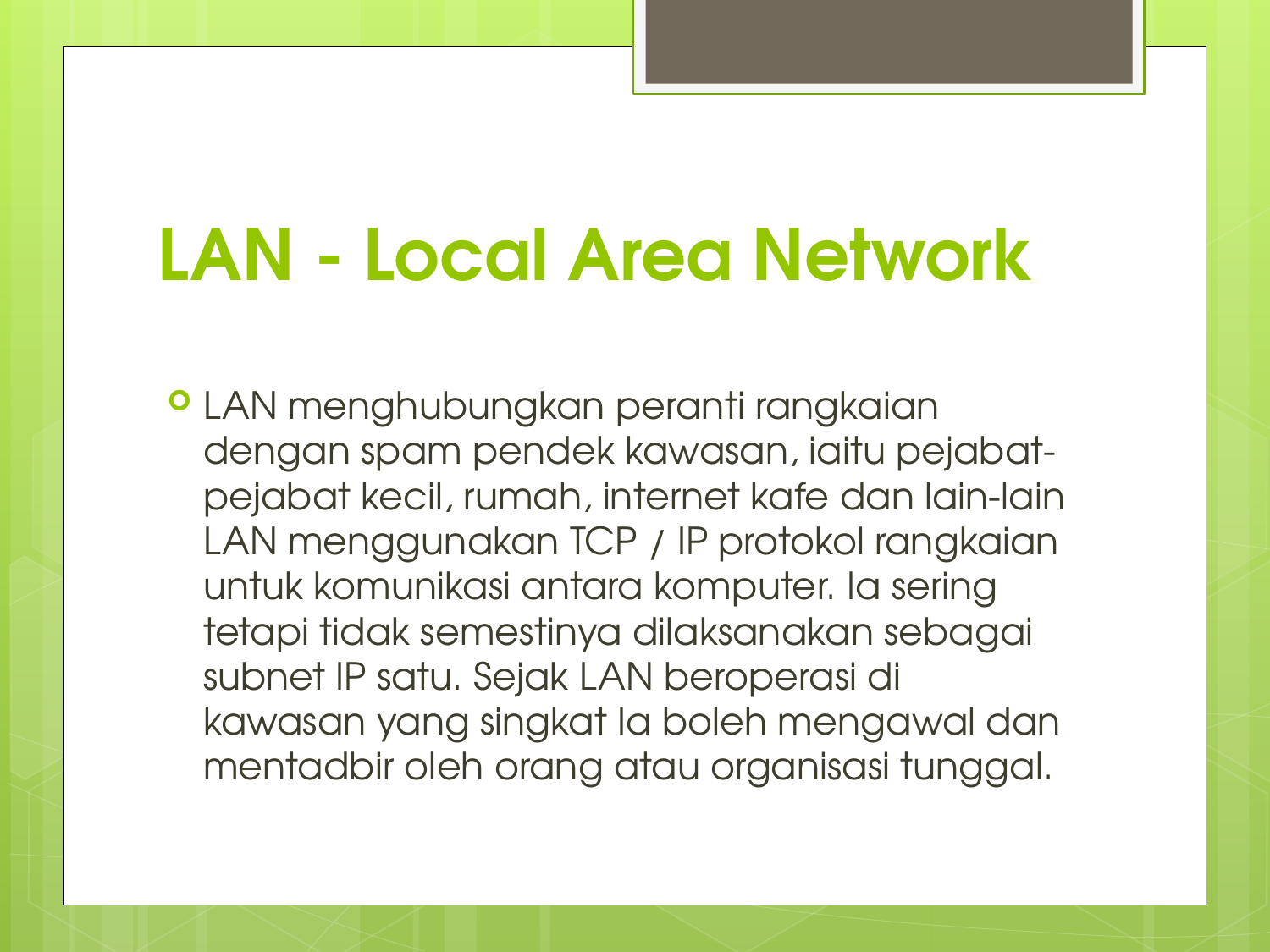

# LAN - Local Area Network

LAN menghubungkan peranti rangkaian dengan spam pendek kawasan, iaitu pejabat-pejabat kecil, rumah, internet kafe dan lain-lain LAN menggunakan TCP / IP protokol rangkaian untuk komunikasi antara komputer. Ia sering tetapi tidak semestinya dilaksanakan sebagai subnet IP satu. Sejak LAN beroperasi di kawasan yang singkat Ia boleh mengawal dan mentadbir oleh orang atau organisasi tunggal.